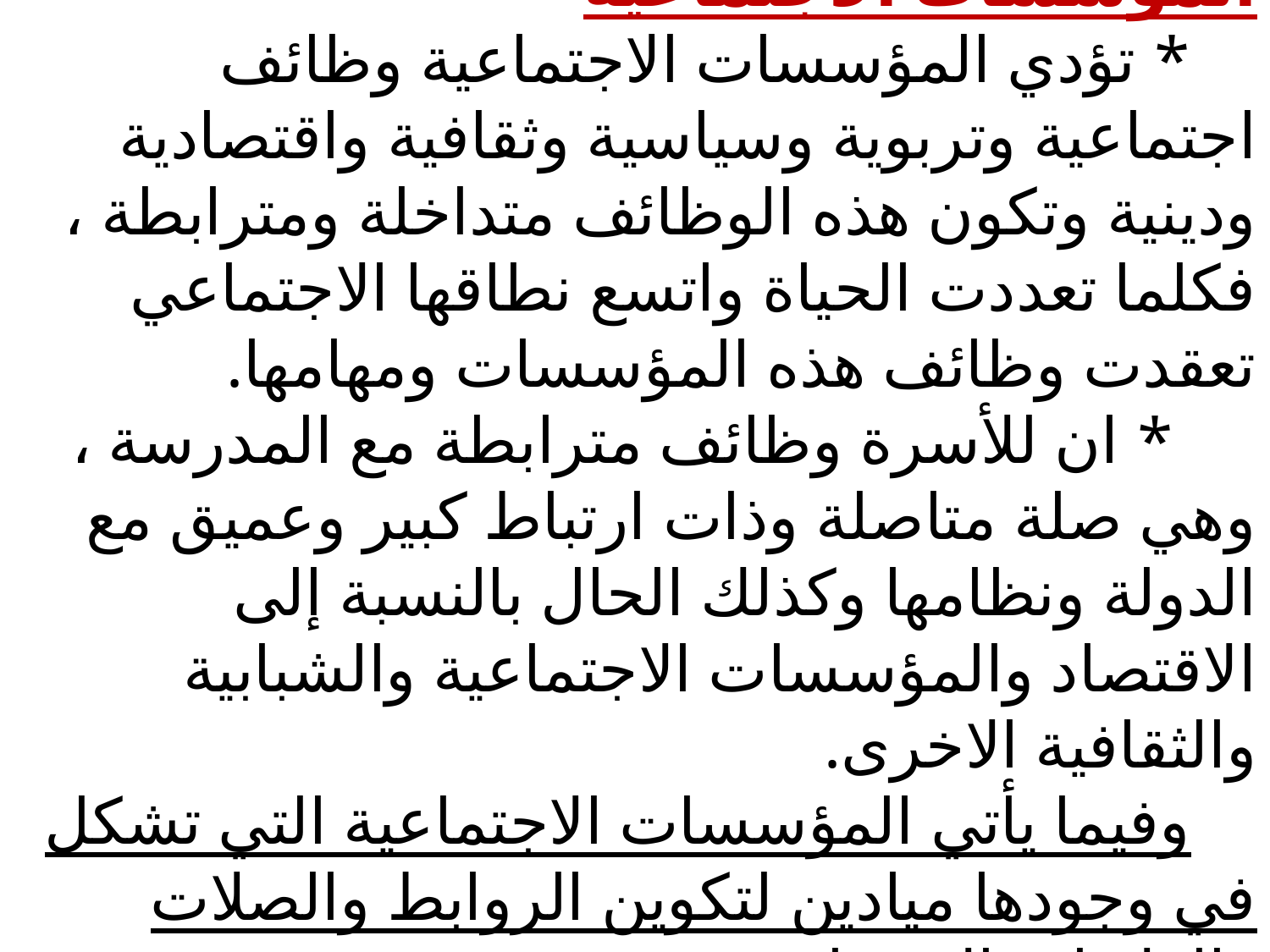

# المؤسسات الاجتماعية * تؤدي المؤسسات الاجتماعية وظائف اجتماعية وتربوية وسياسية وثقافية واقتصادية ودينية وتكون هذه الوظائف متداخلة ومترابطة ، فكلما تعددت الحياة واتسع نطاقها الاجتماعي تعقدت وظائف هذه المؤسسات ومهامها. * ان للأسرة وظائف مترابطة مع المدرسة ، وهي صلة متاصلة وذات ارتباط كبير وعميق مع الدولة ونظامها وكذلك الحال بالنسبة إلى الاقتصاد والمؤسسات الاجتماعية والشبابية والثقافية الاخرى. وفيما يأتي المؤسسات الاجتماعية التي تشكل في وجودها ميادين لتكوين الروابط والصلات والعلاقات الاجتماعية .